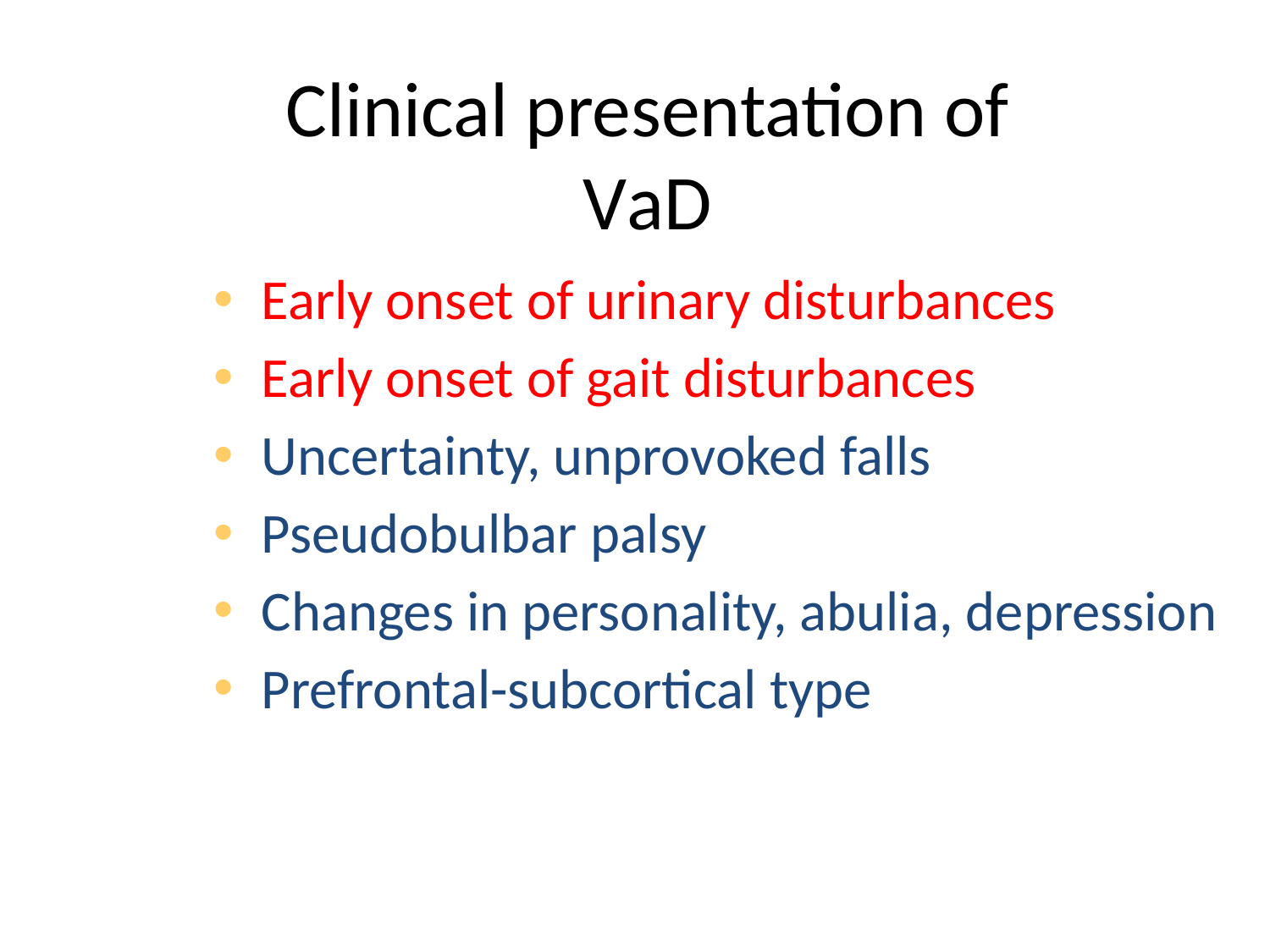

# Clinical presentation of VaD
Early onset of urinary disturbances
Early onset of gait disturbances
Uncertainty, unprovoked falls
Pseudobulbar palsy
Changes in personality, abulia, depression
Prefrontal-subcortical type